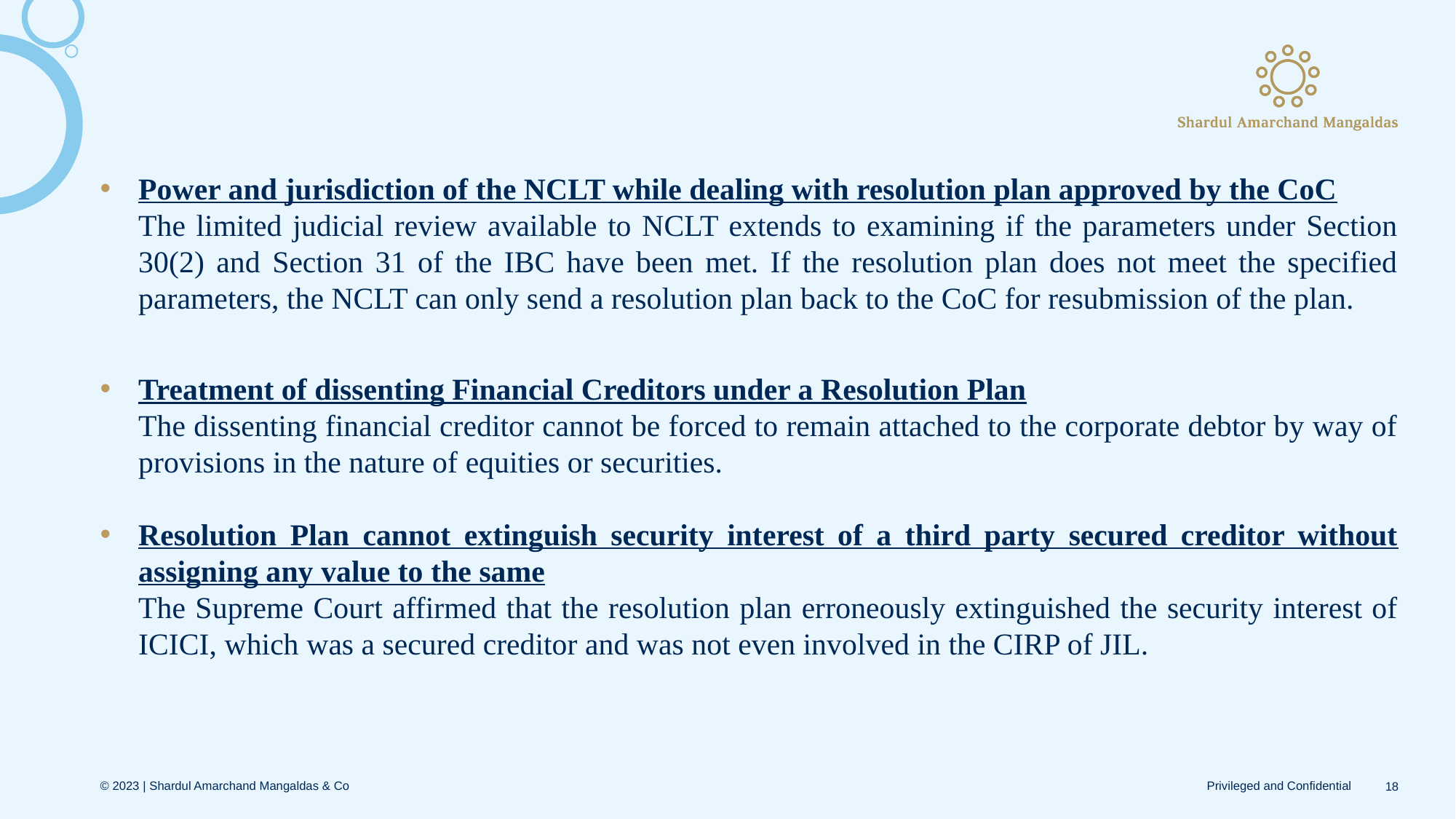

Power and jurisdiction of the NCLT while dealing with resolution plan approved by the CoC
The limited judicial review available to NCLT extends to examining if the parameters under Section 30(2) and Section 31 of the IBC have been met. If the resolution plan does not meet the specified parameters, the NCLT can only send a resolution plan back to the CoC for resubmission of the plan.

Treatment of dissenting Financial Creditors under a Resolution Plan
The dissenting financial creditor cannot be forced to remain attached to the corporate debtor by way of provisions in the nature of equities or securities.

Resolution Plan cannot extinguish security interest of a third party secured creditor without assigning any value to the same
The Supreme Court affirmed that the resolution plan erroneously extinguished the security interest of ICICI, which was a secured creditor and was not even involved in the CIRP of JIL.

18